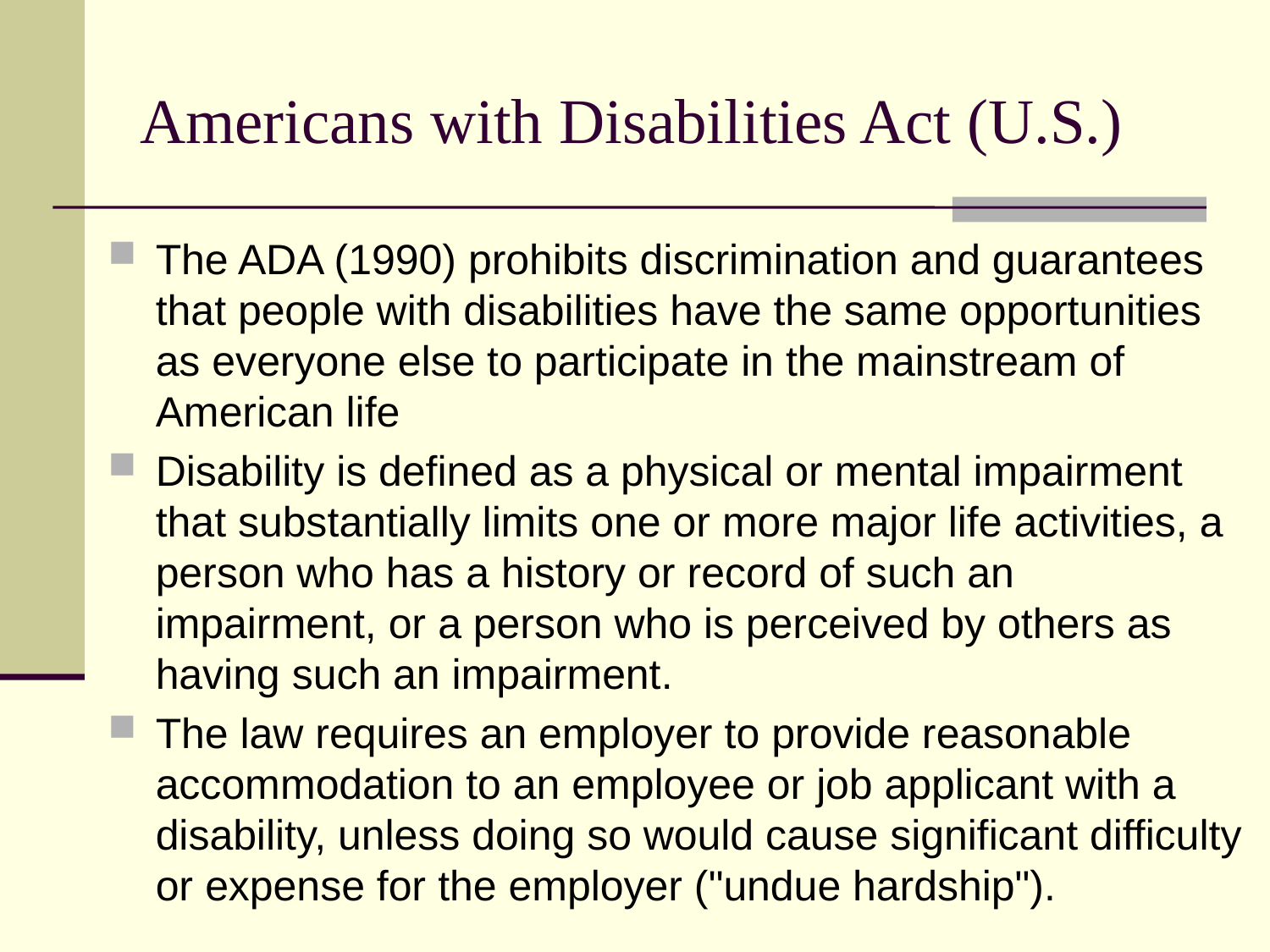

# Americans with Disabilities Act (U.S.)
The ADA (1990) prohibits discrimination and guarantees that people with disabilities have the same opportunities as everyone else to participate in the mainstream of American life
Disability is defined as a physical or mental impairment that substantially limits one or more major life activities, a person who has a history or record of such an impairment, or a person who is perceived by others as having such an impairment.
The law requires an employer to provide reasonable accommodation to an employee or job applicant with a disability, unless doing so would cause significant difficulty or expense for the employer ("undue hardship").